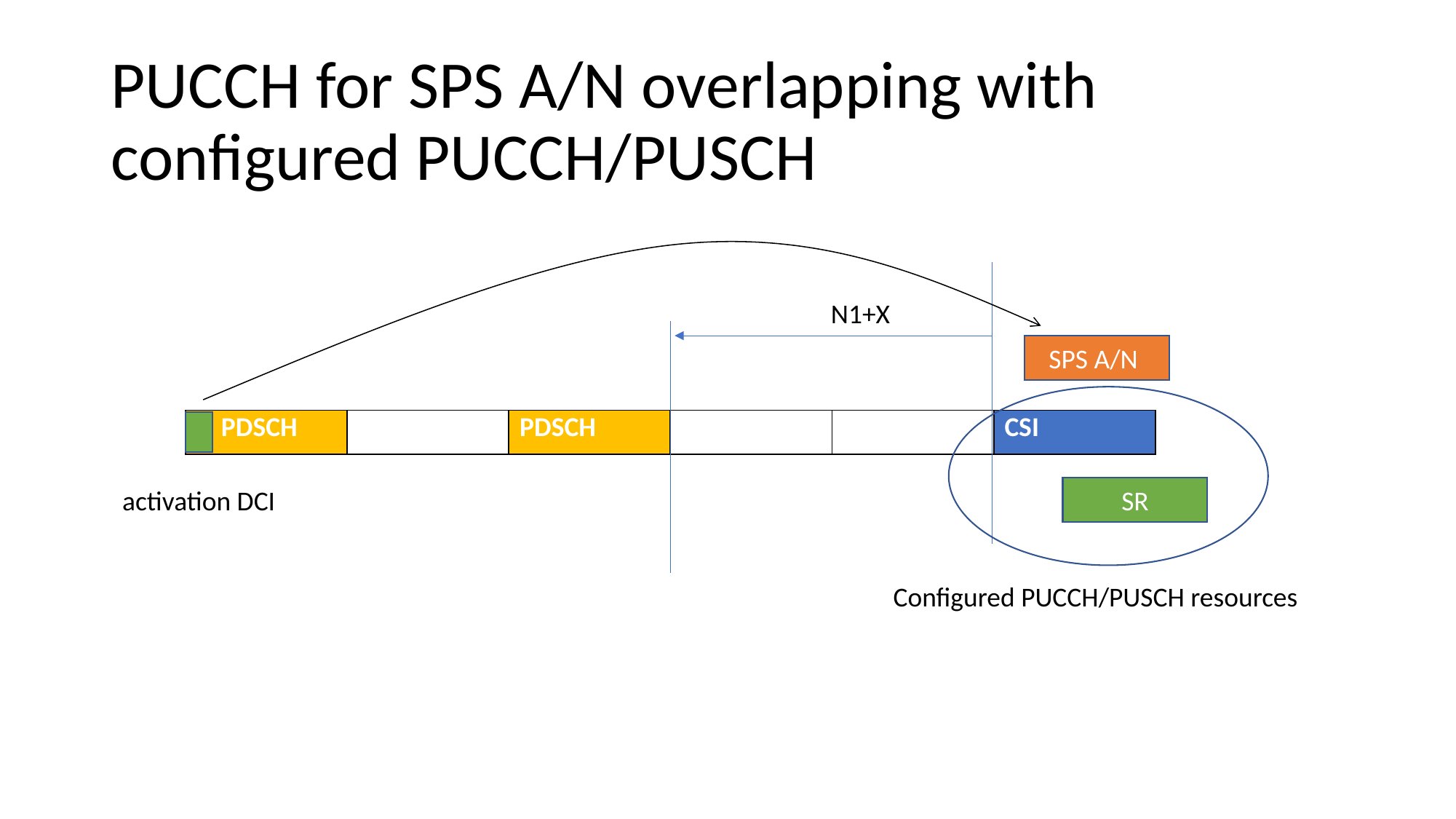

# PUCCH for SPS A/N overlapping with configured PUCCH/PUSCH

N1+X
SPS A/N

| PDSCH | PDSCH | PDSCH |  |  | CSI |
| --- | --- | --- | --- | --- | --- |

activation DCI
SR
Configured PUCCH/PUSCH resources